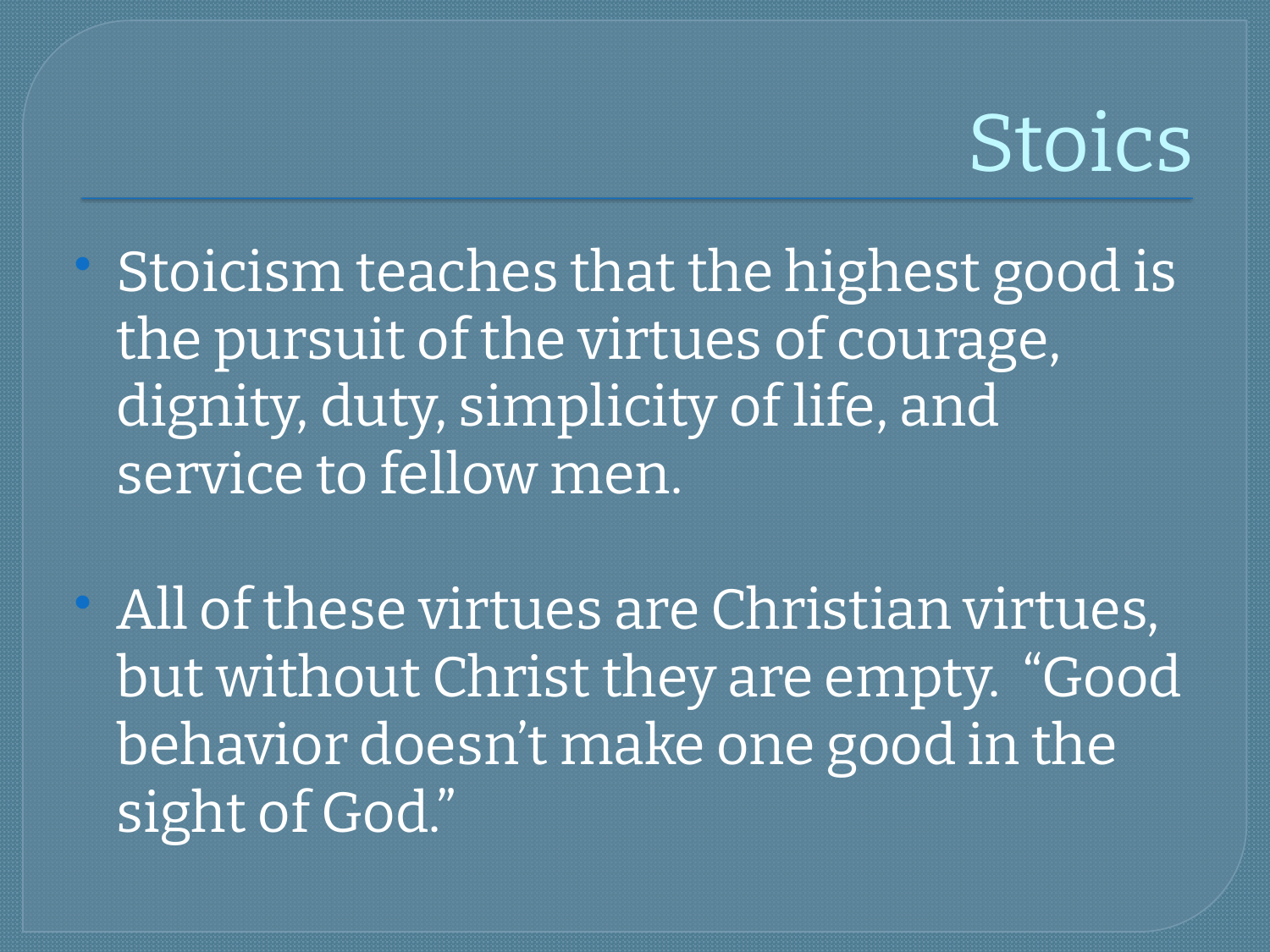

# Stoics
Stoicism teaches that the highest good is the pursuit of the virtues of courage, dignity, duty, simplicity of life, and service to fellow men.

All of these virtues are Christian virtues, but without Christ they are empty.  “Good behavior doesn’t make one good in the sight of God.”